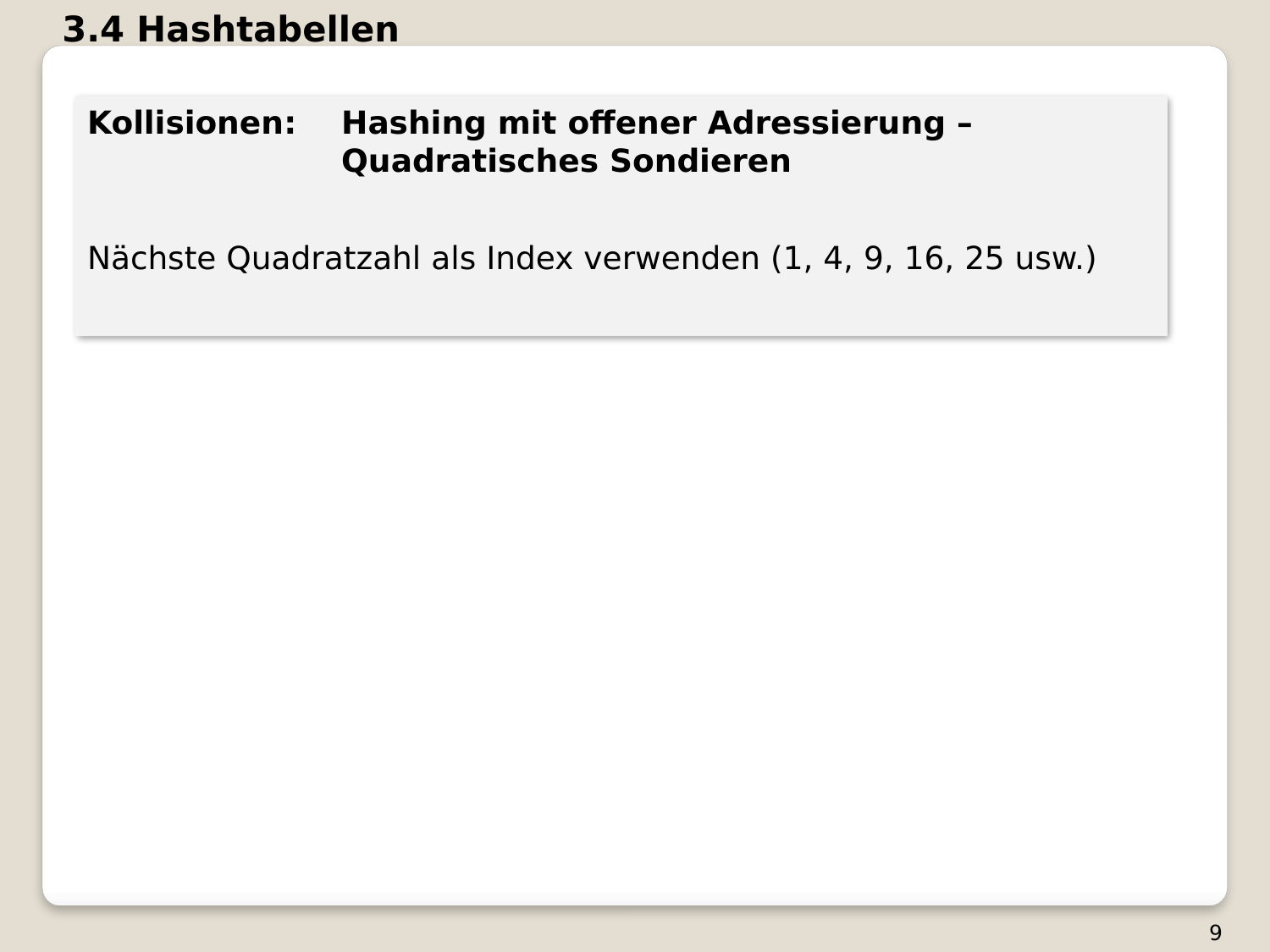

3.4 Hashtabellen
Kollisionen: 	Hashing mit offener Adressierung –
		Quadratisches Sondieren

Nächste Quadratzahl als Index verwenden (1, 4, 9, 16, 25 usw.)